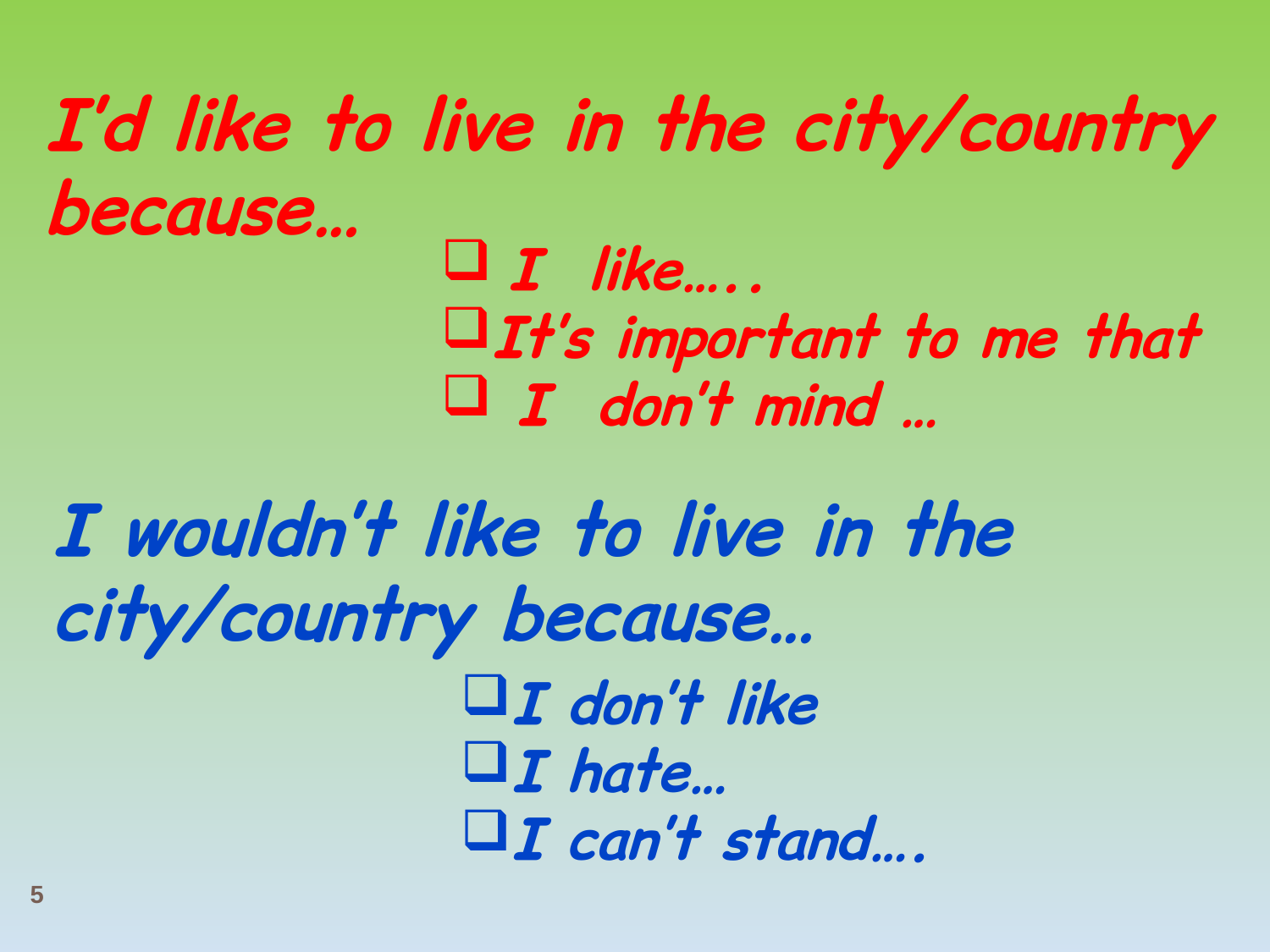

I’d like to live in the city/country because…

 I  like…..
It’s important to me that
 I  don’t mind …
I wouldn’t like to live in the city/country because…
I don’t like
I hate…
I can’t stand….
5